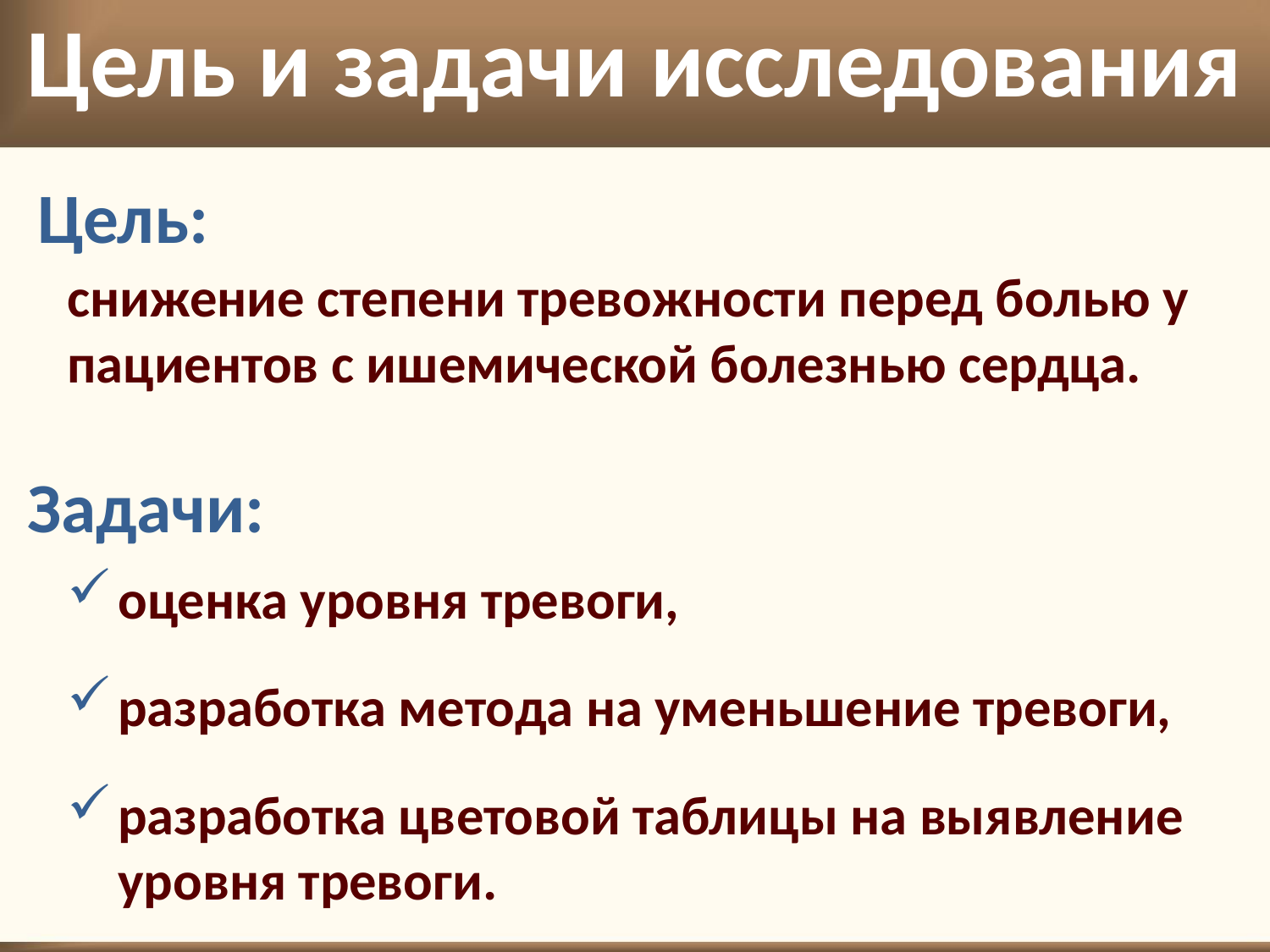

Цель и задачи исследования
Цель:
снижение степени тревожности перед болью у пациентов с ишемической болезнью сердца.
Задачи:
оценка уровня тревоги,
разработка метода на уменьшение тревоги,
разработка цветовой таблицы на выявление уровня тревоги.